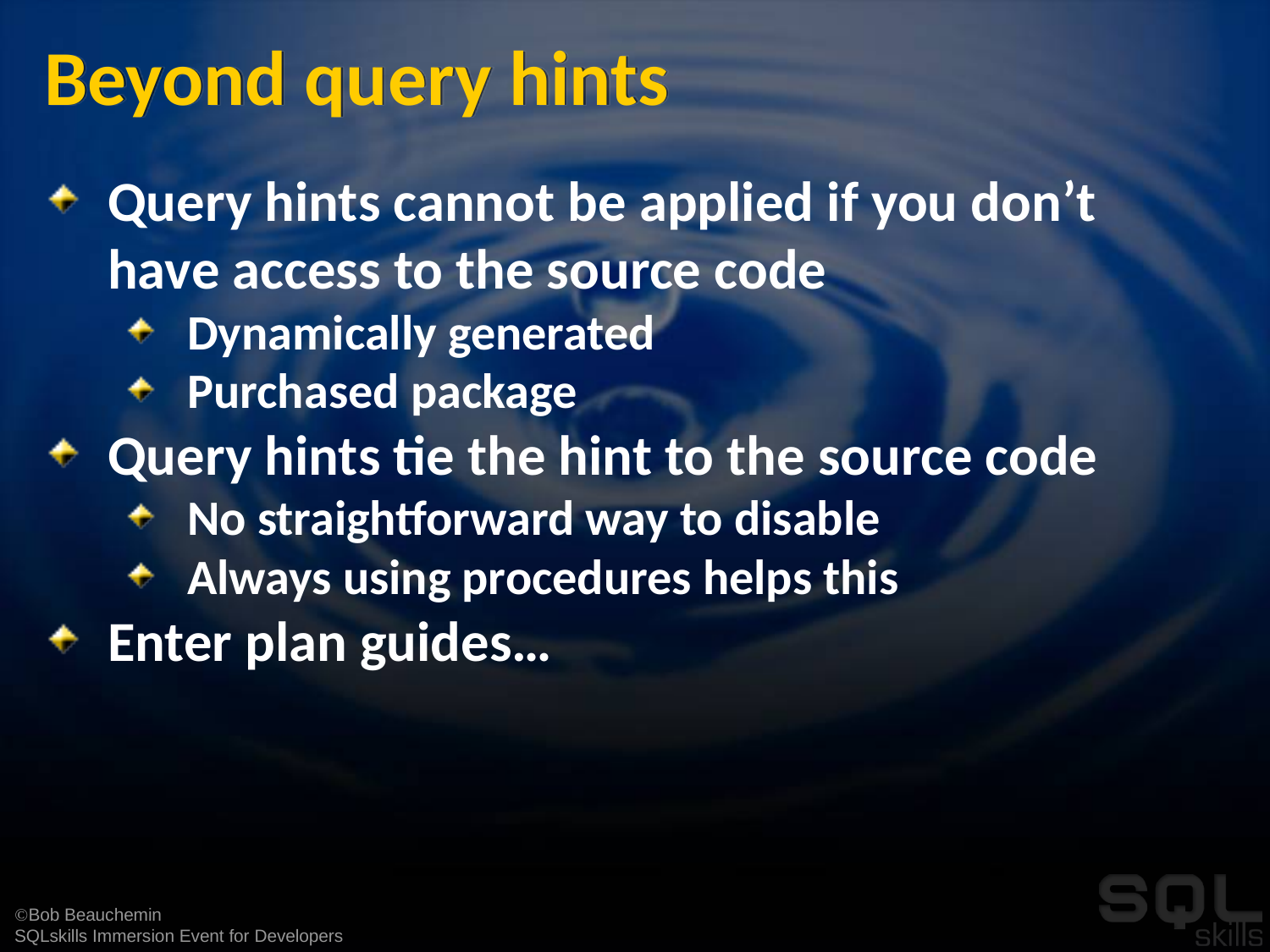

# Beyond query hints
Query hints cannot be applied if you don’t have access to the source code
Dynamically generated
Purchased package
Query hints tie the hint to the source code
No straightforward way to disable
Always using procedures helps this
Enter plan guides…